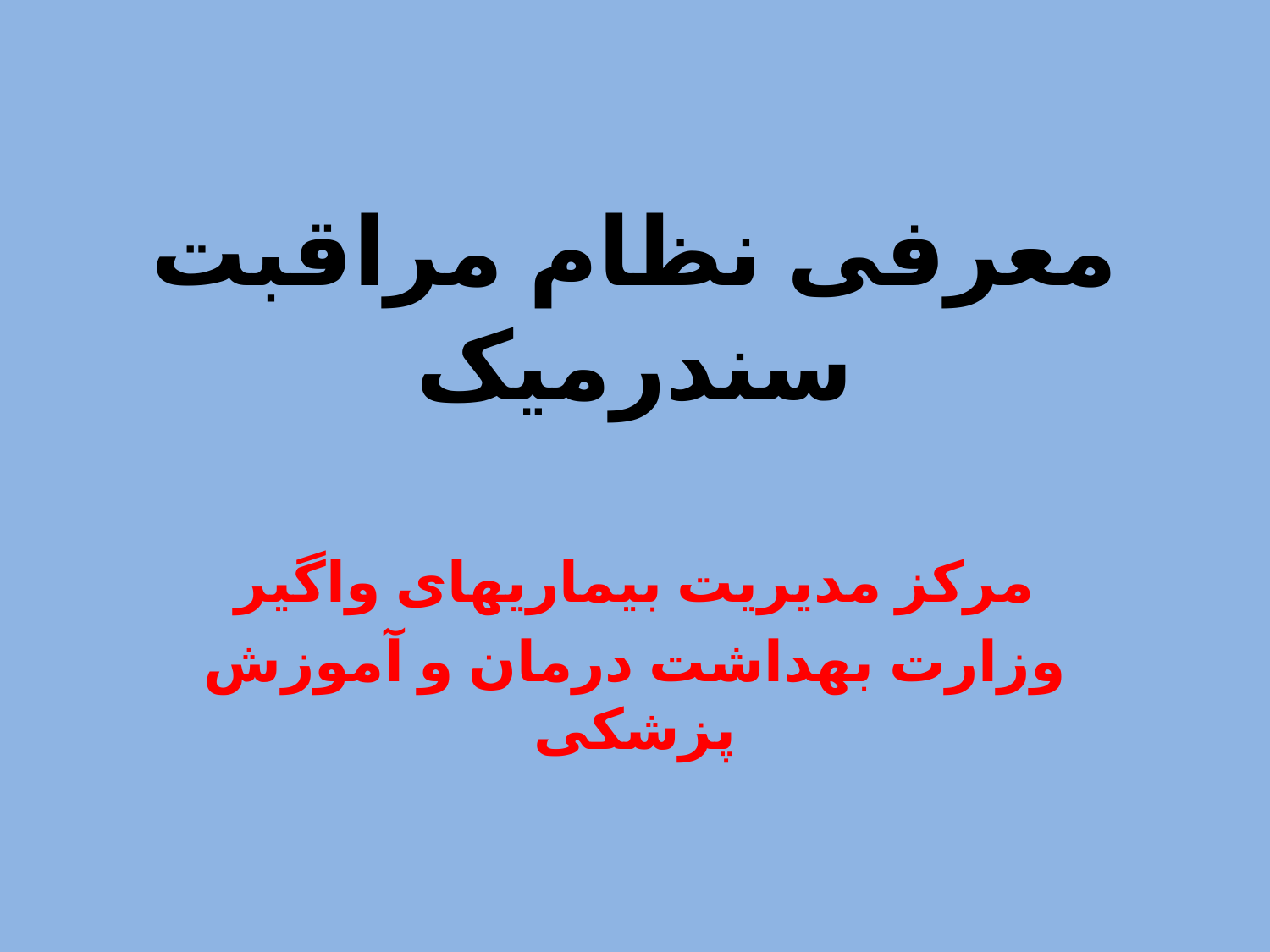

# معرفی نظام مراقبت سندرمیک
مرکز مدیریت بیماریهای واگیر
وزارت بهداشت درمان و آموزش پزشکی